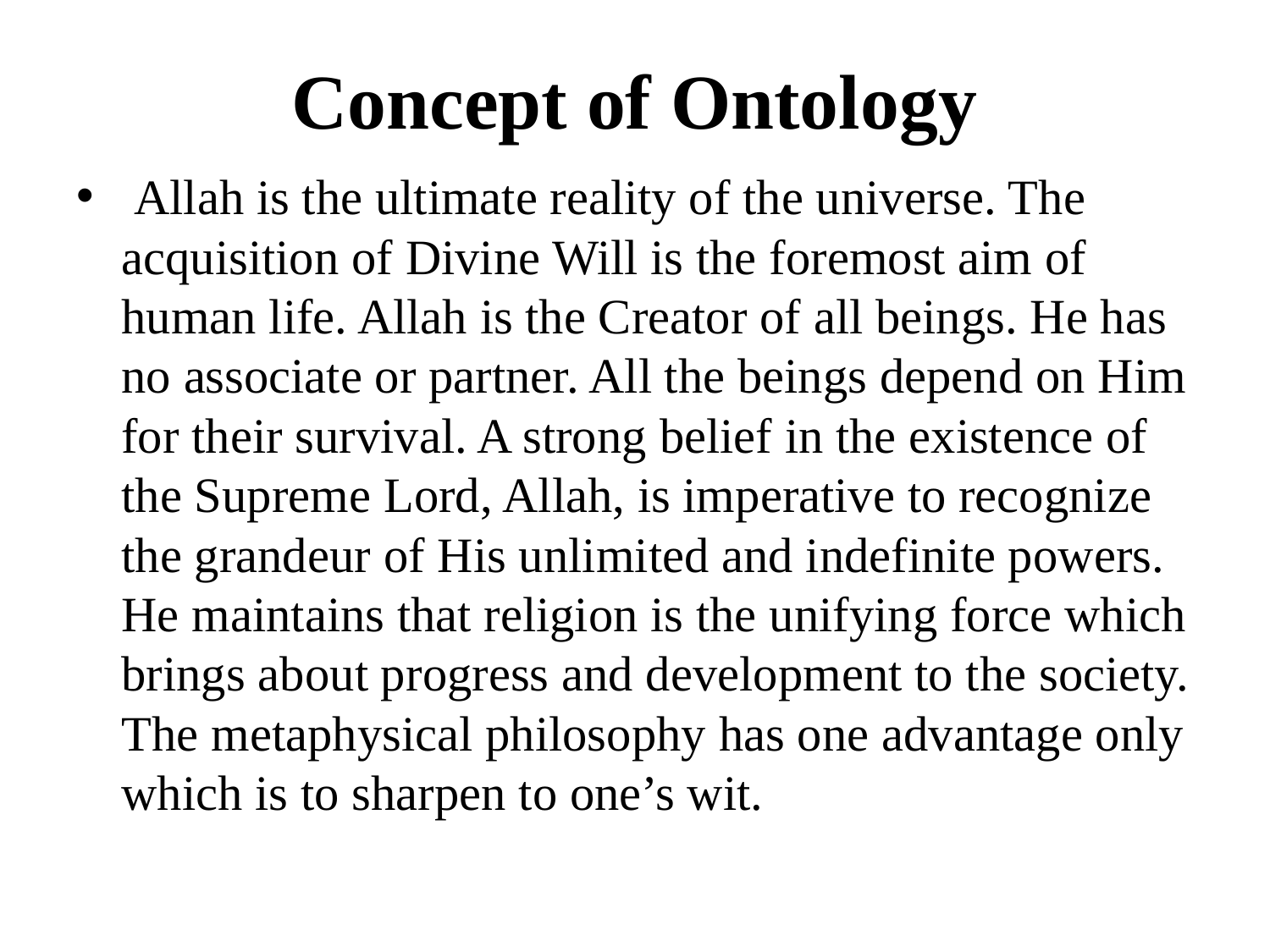

# Concept of Ontology
 Allah is the ultimate reality of the universe. The acquisition of Divine Will is the foremost aim of human life. Allah is the Creator of all beings. He has no associate or partner. All the beings depend on Him for their survival. A strong belief in the existence of the Supreme Lord, Allah, is imperative to recognize the grandeur of His unlimited and indefinite powers. He maintains that religion is the unifying force which brings about progress and development to the society. The metaphysical philosophy has one advantage only which is to sharpen to one’s wit.